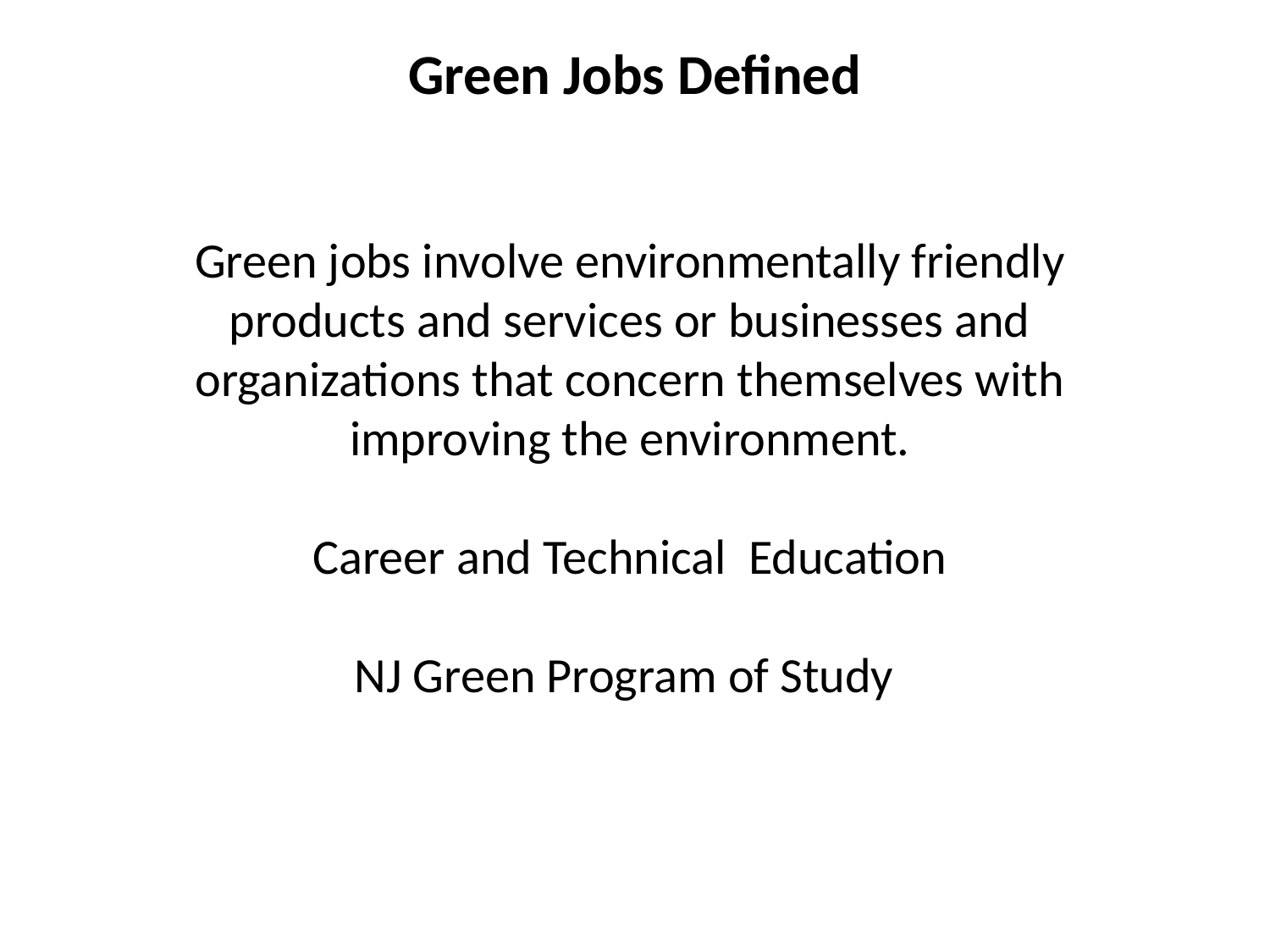

Green Jobs Defined
Green jobs involve environmentally friendly products and services or businesses and organizations that concern themselves with improving the environment.

Career and Technical  Education

NJ Green Program of Study